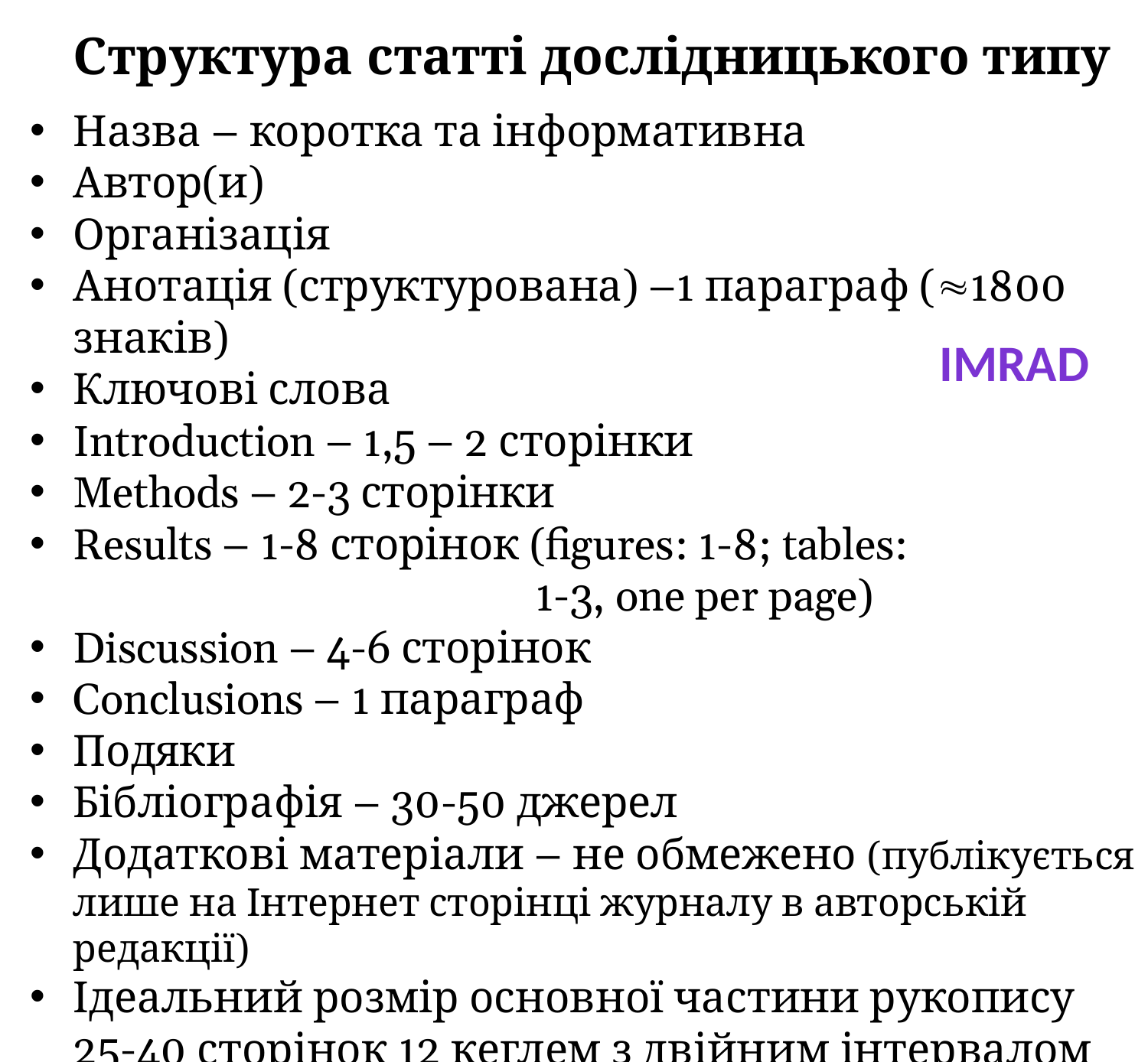

# Структура статті дослідницького типу
Назва – коротка та інформативна
Автор(и)
Організація
Анотація (структурована) –1 параграф (≈1800 знаків)
Ключові слова
Introduction – 1,5 – 2 сторінки
Methods – 2-3 сторінки
Results – 1-8 сторінок (figures: 1-8; tables:
1-3, one per page)
Discussion – 4-6 сторінок
Conclusions – 1 параграф
Подяки
Бібліографія – 30-50 джерел
Додаткові матеріали – не обмежено (публікується лише на Інтернет сторінці журналу в авторській редакції)
Ідеальний розмір основної частини рукопису 25-40 сторінок 12 кеглем з двійним інтервалом між рядками
IMRAD